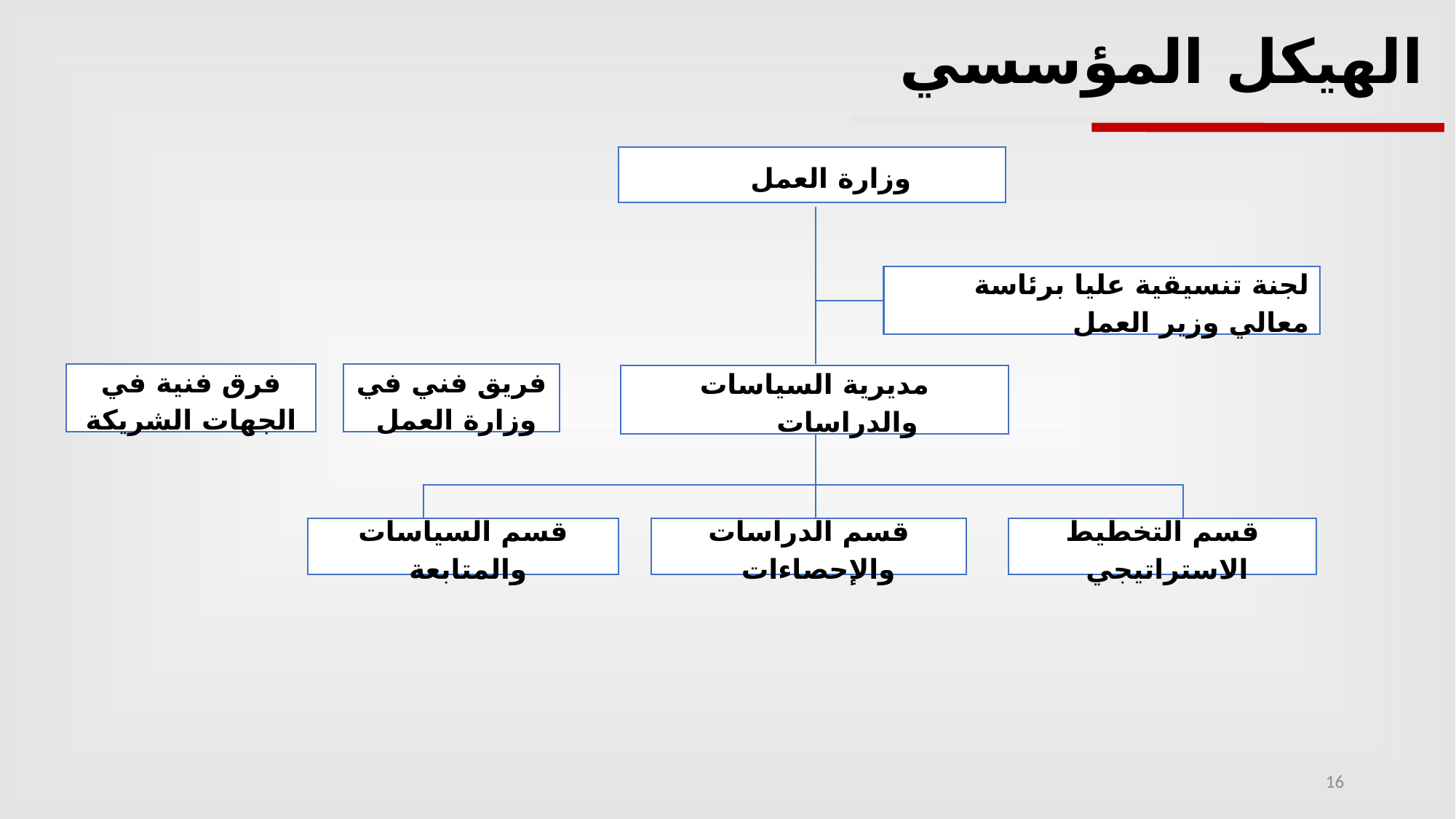

الهيكل المؤسسي

وزارة العمل
لجنة تنسيقية عليا برئاسة معالي وزير العمل
فرق فنية في الجهات الشريكة
فريق فني في وزارة العمل
مديرية السياسات والدراسات
قسم التخطيط الاستراتيجي
قسم السياسات والمتابعة
قسم الدراسات والإحصاءات
16